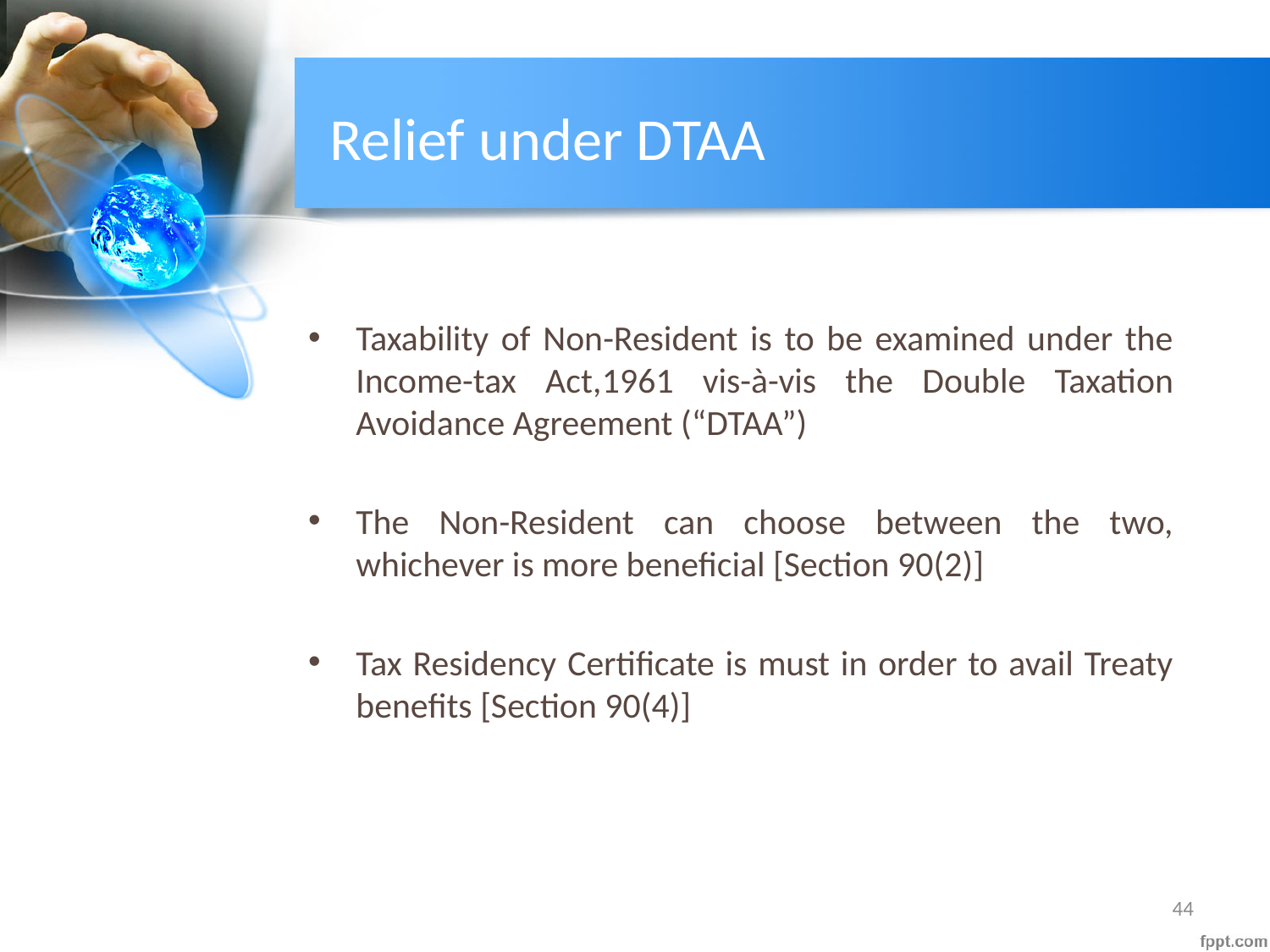

# Relief under DTAA

Taxability of Non-Resident is to be examined under the Income-tax Act,1961 vis-à-vis the Double Taxation Avoidance Agreement (“DTAA”)

The Non-Resident can choose between the two, whichever is more beneficial [Section 90(2)]

Tax Residency Certificate is must in order to avail Treaty benefits [Section 90(4)]

44